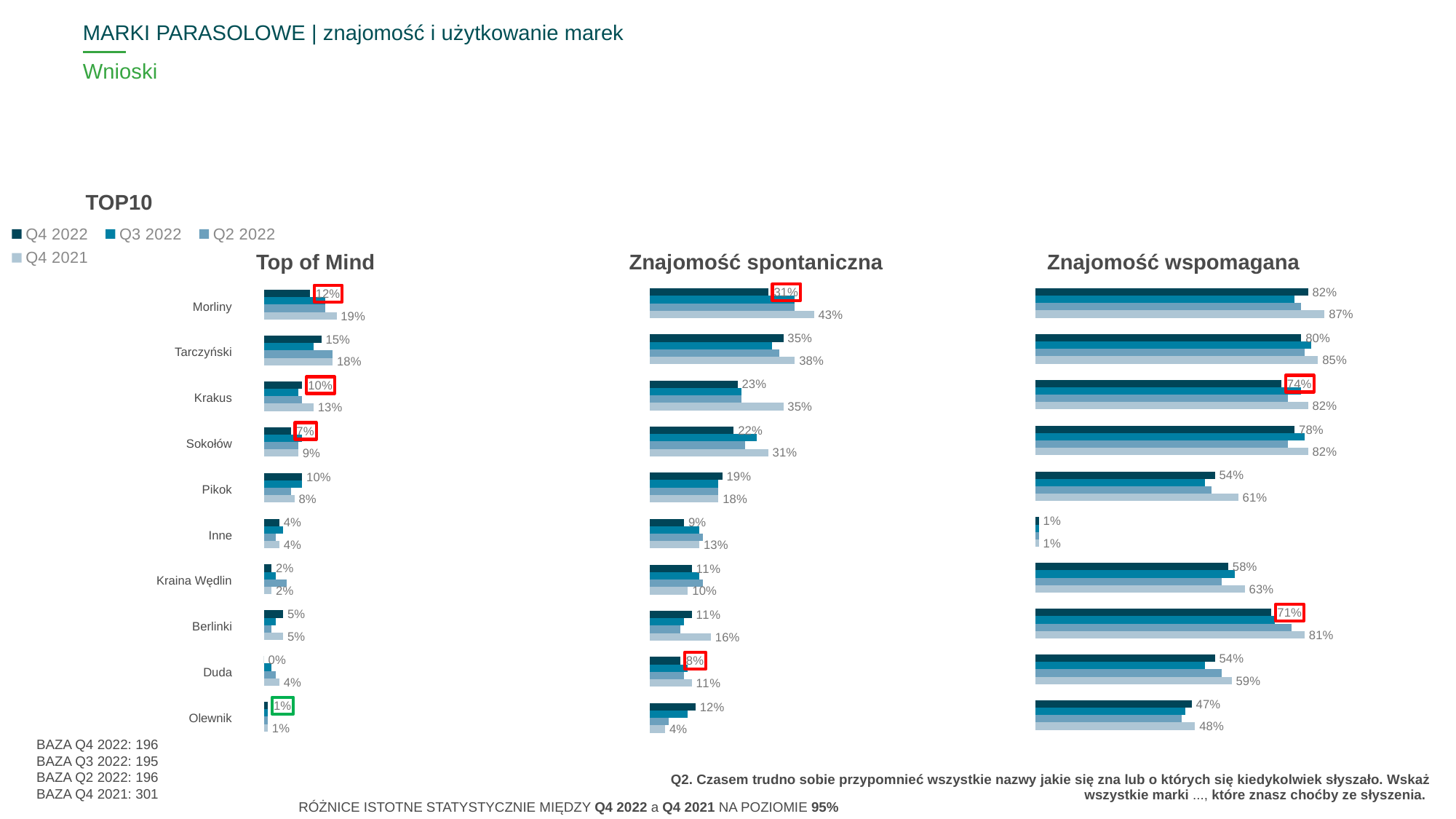

MARKI PARASOLOWE | znajomość i użytkowanie marek
# Wnioski
TOP10

### Chart

| Category | Q4 2022 | Q3 2022 | Q2 2022 | Q4 2021 |
|---|---|---|---|---|
|  | None | None | None | None |
|  | None | None | None | None |
|  | None | None | None | None |
|  | None | None | None | None |
|  | None | None | None | None |
|  | None | None | None | None |
|  | None | None | None | None |
Top of Mind
Znajomość spontaniczna
Znajomość wspomagana
| ^DELROW^ |
| --- |
| Morliny |
| Tarczyński |
| Krakus |
| Sokołów |
| Pikok |
| Inne |
| Kraina Wędlin |
| Berlinki |
| Duda |
| Olewnik |

### Chart

| Category | Q4 2022 | Q3 2022 | Q2 2022 | Q4 2021 |
|---|---|---|---|---|
| Morliny | 0.12 | 0.16 | 0.16 | 0.19 |
| Tarczyński | 0.15 | 0.13 | 0.18 | 0.18 |
| Krakus | 0.1 | 0.09 | 0.1 | 0.13 |
| Sokołów | 0.07 | 0.1 | 0.09 | 0.09 |
| Pikok | 0.1 | 0.1 | 0.07 | 0.08 |
| Inne | 0.04 | 0.05 | 0.03 | 0.04 |
| Kraina Wędlin | 0.02 | 0.03 | 0.06 | 0.02 |
| Berlinki | 0.05 | 0.03 | 0.02 | 0.05 |
| Duda | 0.0 | 0.02 | 0.03 | 0.04 |
| Olewnik | 0.01 | 0.01 | 0.01 | 0.01 |

### Chart

| Category | Q4 2022 | Q3 2022 | Q2 2022 | Q4 2021 |
|---|---|---|---|---|
| Morliny | 0.31 | 0.38 | 0.38 | 0.43 |
| Tarczyński | 0.35 | 0.32 | 0.34 | 0.38 |
| Krakus | 0.23 | 0.24 | 0.24 | 0.35 |
| Sokołów | 0.22 | 0.28 | 0.25 | 0.31 |
| Pikok | 0.19 | 0.18 | 0.18 | 0.18 |
| Inne | 0.09 | 0.13 | 0.14 | 0.13 |
| Kraina Wędlin | 0.11 | 0.13 | 0.14 | 0.1 |
| Berlinki | 0.11 | 0.09 | 0.08 | 0.16 |
| Duda | 0.08 | 0.1 | 0.09 | 0.11 |
| Olewnik | 0.12 | 0.1 | 0.05 | 0.04 |

### Chart

| Category | Q4 2022 | Q3 2022 | Q2 2022 | Q4 2021 |
|---|---|---|---|---|
| Morliny | 0.82 | 0.78 | 0.8 | 0.87 |
| Tarczyński | 0.8 | 0.83 | 0.81 | 0.85 |
| Krakus | 0.74 | 0.8 | 0.76 | 0.82 |
| Sokołów | 0.78 | 0.81 | 0.76 | 0.82 |
| Pikok | 0.54 | 0.51 | 0.53 | 0.61 |
| Inne | 0.01 | 0.01 | 0.01 | 0.01 |
| Kraina Wędlin | 0.58 | 0.6 | 0.56 | 0.63 |
| Berlinki | 0.71 | 0.72 | 0.77 | 0.81 |
| Duda | 0.54 | 0.51 | 0.56 | 0.59 |
| Olewnik | 0.47 | 0.45 | 0.44 | 0.48 |
BAZA Q4 2022: 196
BAZA Q3 2022: 195
BAZA Q2 2022: 196
BAZA Q4 2021: 301
Q2. Czasem trudno sobie przypomnieć wszystkie nazwy jakie się zna lub o których się kiedykolwiek słyszało. Wskaż wszystkie marki ..., które znasz choćby ze słyszenia.
RÓŻNICE ISTOTNE STATYSTYCZNIE MIĘDZY Q4 2022 a Q4 2021 NA POZIOMIE 95%